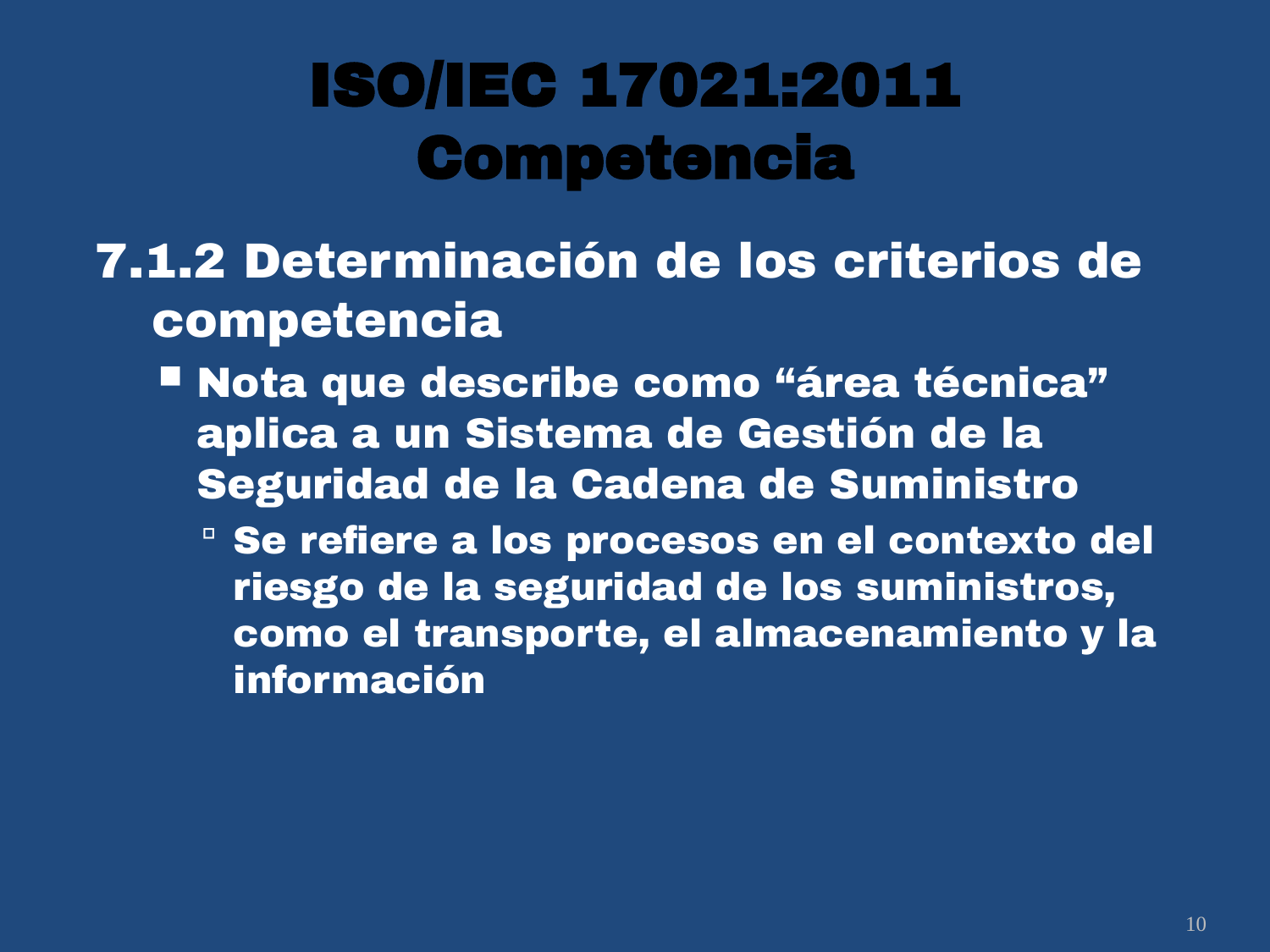

# ISO/IEC 17021:2011 Competencia
7.1.2 Determinación de los criterios de competencia
Nota que describe como “área técnica” aplica a un Sistema de Gestión de la Seguridad de la Cadena de Suministro
Se refiere a los procesos en el contexto del riesgo de la seguridad de los suministros, como el transporte, el almacenamiento y la información
10